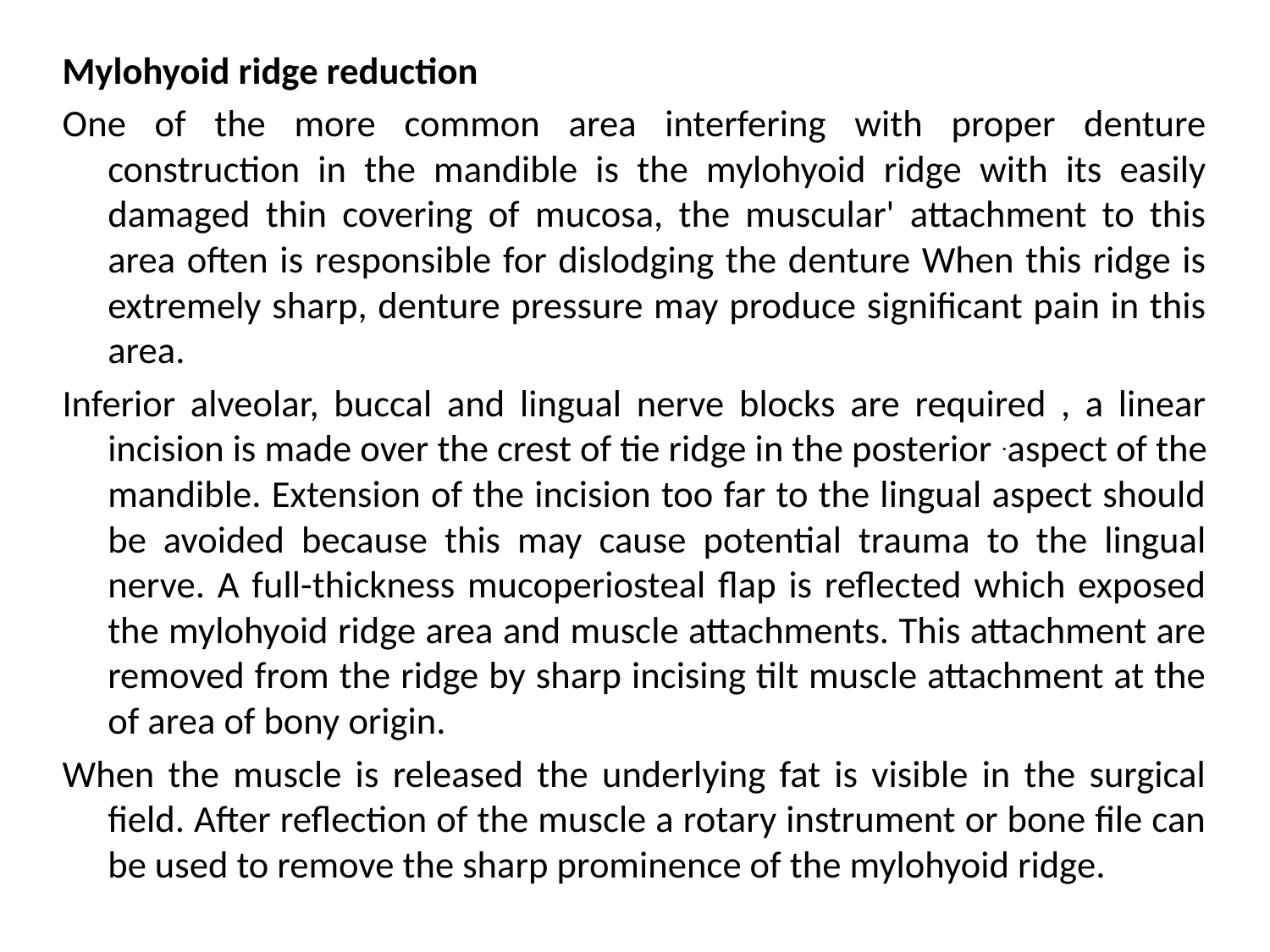

Mylohyoid ridge reduction
One of the more common area interfering with proper denture construction in the mandible is the mylohyoid ridge with its easily damaged thin covering of mucosa, the muscular' attachment to this area often is responsible for dislodging the denture When this ridge is extremely sharp, denture pressure may produce significant pain in this area.
Inferior alveolar, buccal and lingual nerve blocks are required , a linear incision is made over the crest of tie ridge in the posterior .aspect of the mandible. Extension of the incision too far to the lingual aspect should be avoided because this may cause potential trauma to the lingual nerve. A full-thickness mucoperiosteal flap is reflected which exposed the mylohyoid ridge area and muscle attachments. This attachment are removed from the ridge by sharp incising tilt muscle attachment at the of area of bony origin.
When the muscle is released the underlying fat is visible in the surgical field. After reflection of the muscle a rotary instrument or bone file can be used to remove the sharp prominence of the mylohyoid ridge.